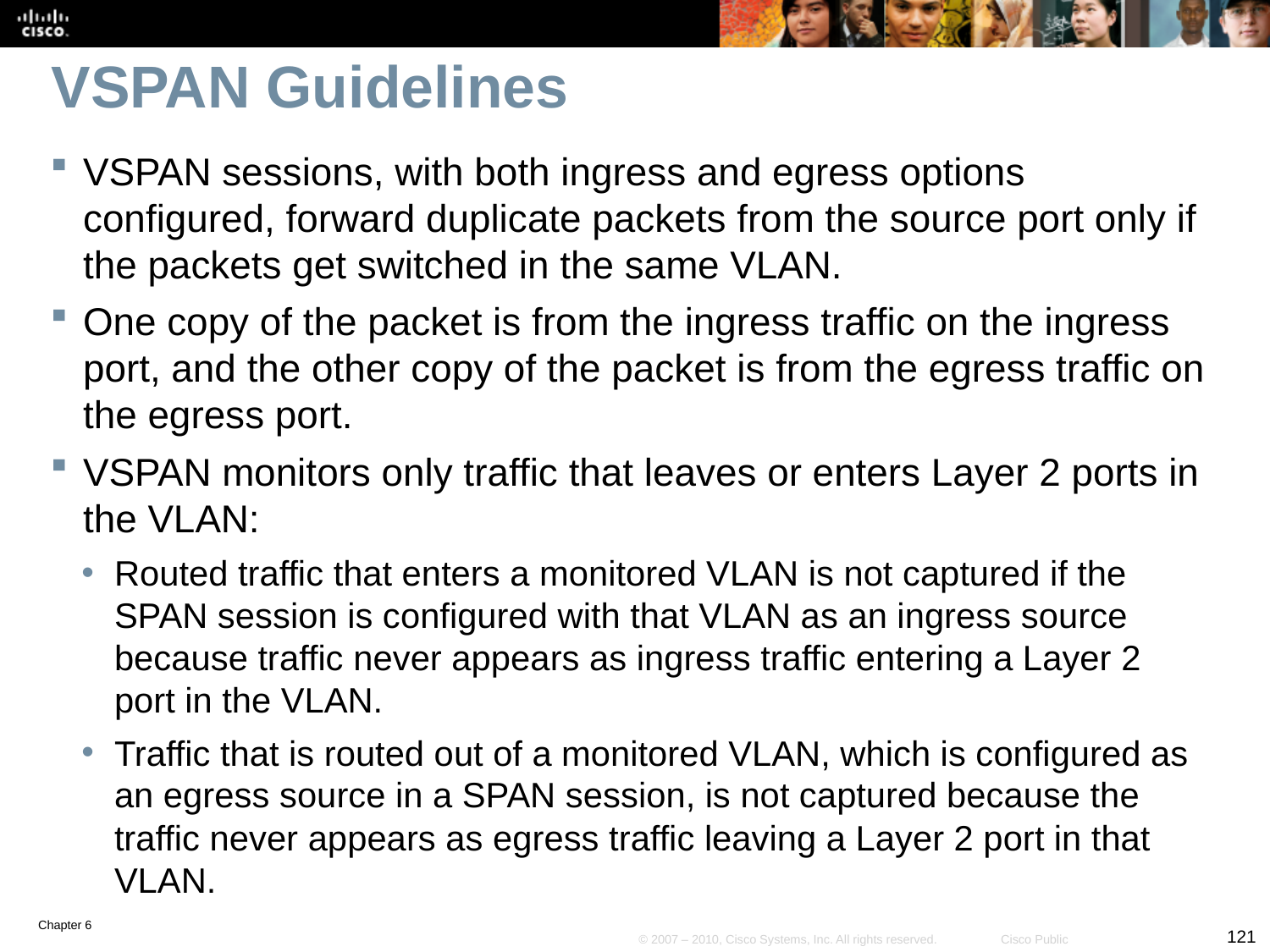

# VSPAN Guidelines
VSPAN sessions, with both ingress and egress options configured, forward duplicate packets from the source port only if the packets get switched in the same VLAN.
One copy of the packet is from the ingress traffic on the ingress port, and the other copy of the packet is from the egress traffic on the egress port.
VSPAN monitors only traffic that leaves or enters Layer 2 ports in the VLAN:
Routed traffic that enters a monitored VLAN is not captured if the SPAN session is configured with that VLAN as an ingress source because traffic never appears as ingress traffic entering a Layer 2 port in the VLAN.
Traffic that is routed out of a monitored VLAN, which is configured as an egress source in a SPAN session, is not captured because the traffic never appears as egress traffic leaving a Layer 2 port in that VLAN.